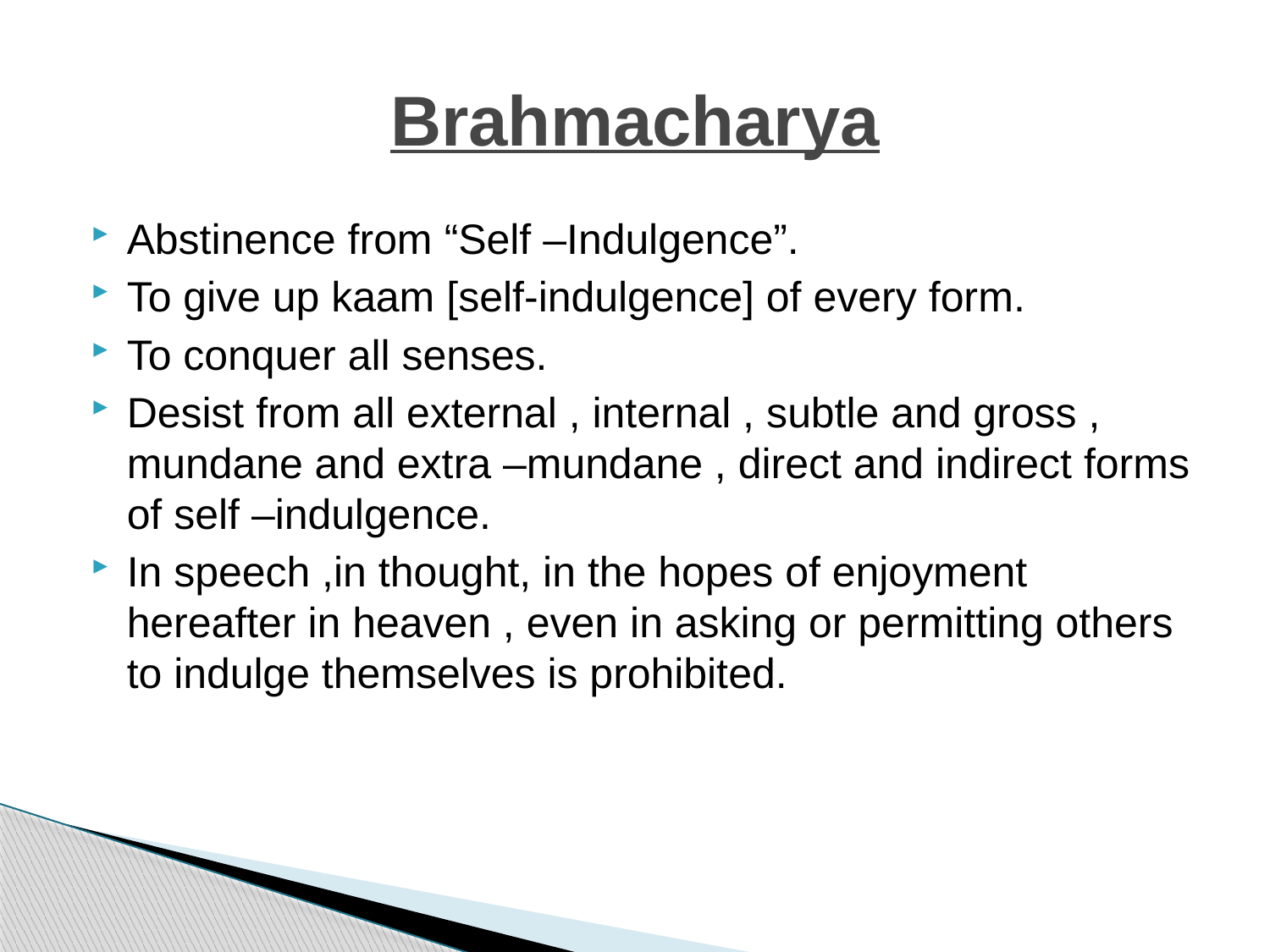

# Brahmacharya
Abstinence from “Self –Indulgence”.
To give up kaam [self-indulgence] of every form.
To conquer all senses.
Desist from all external , internal , subtle and gross , mundane and extra –mundane , direct and indirect forms of self –indulgence.
In speech ,in thought, in the hopes of enjoyment hereafter in heaven , even in asking or permitting others to indulge themselves is prohibited.